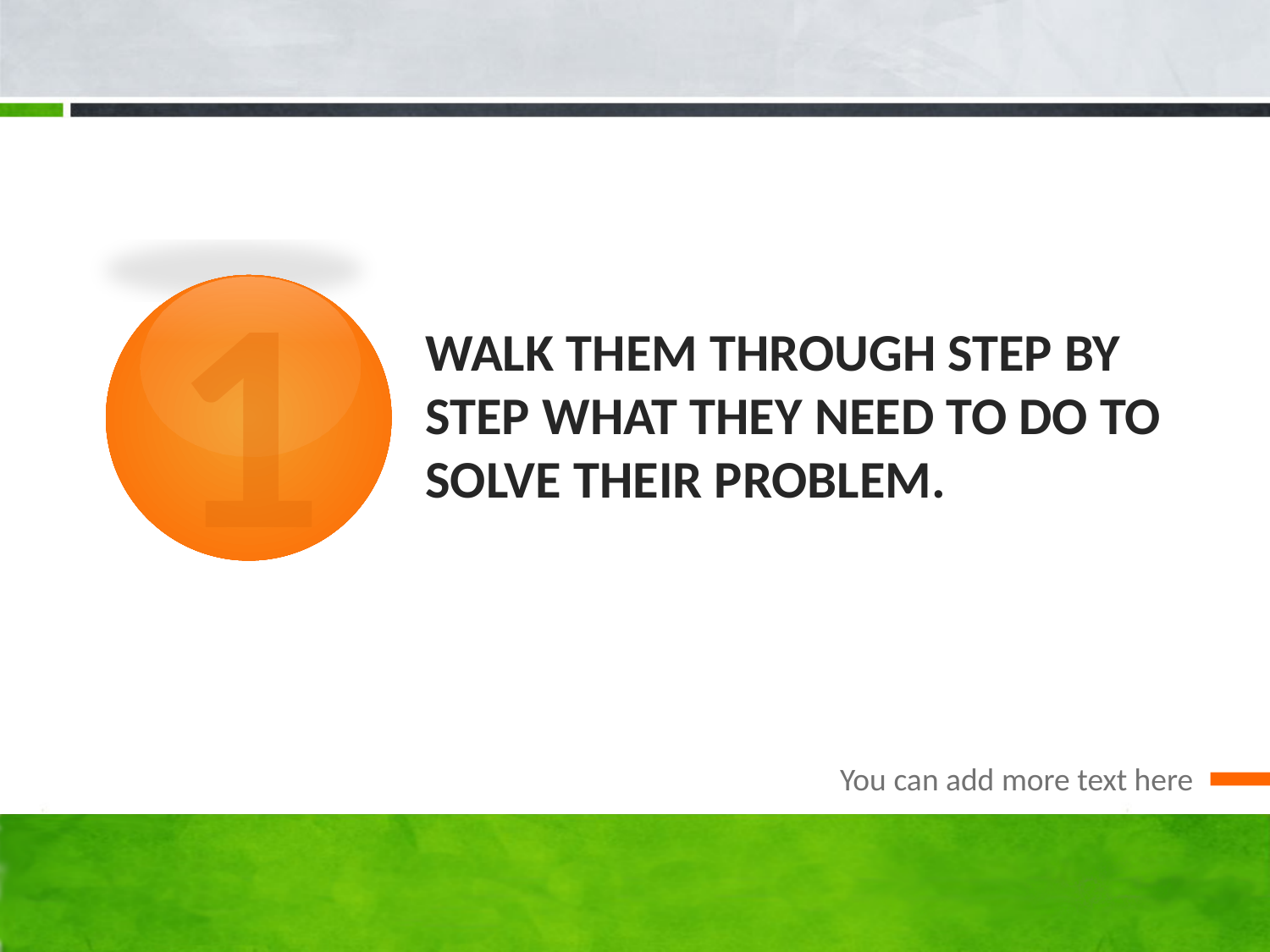

1
# walk them through step by step what they need to do to solve their problem.
You can add more text here